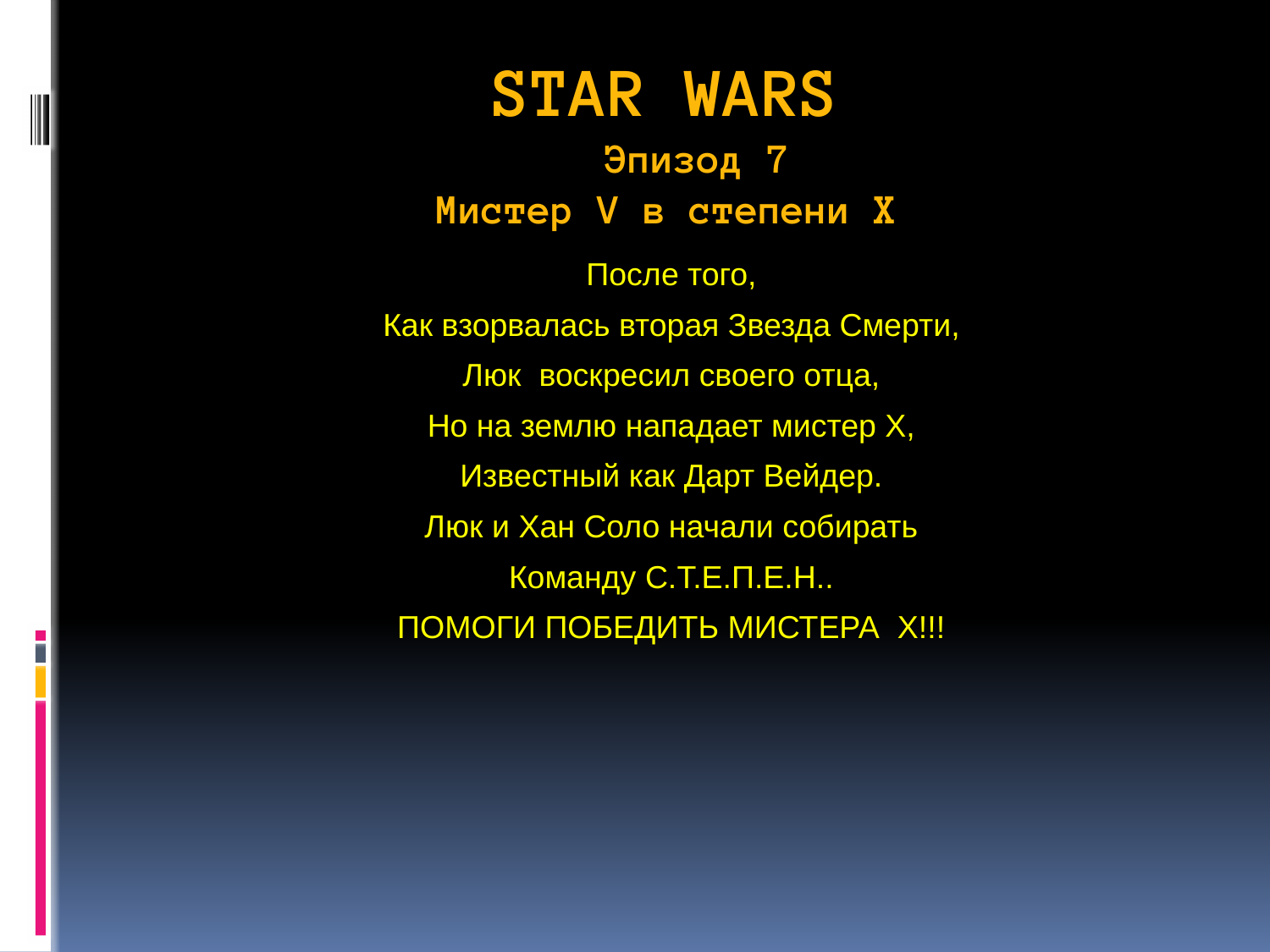

# STAR WARS Эпизод 7 Мистер V в степени Х
После того,
Как взорвалась вторая Звезда Смерти,
Люк  воскресил своего отца,
Но на землю нападает мистер Х,
Известный как Дарт Вейдер.
Люк и Хан Соло начали собирать
Команду С.Т.Е.П.Е.Н..
ПОМОГИ ПОБЕДИТЬ МИСТЕРА  Х!!!